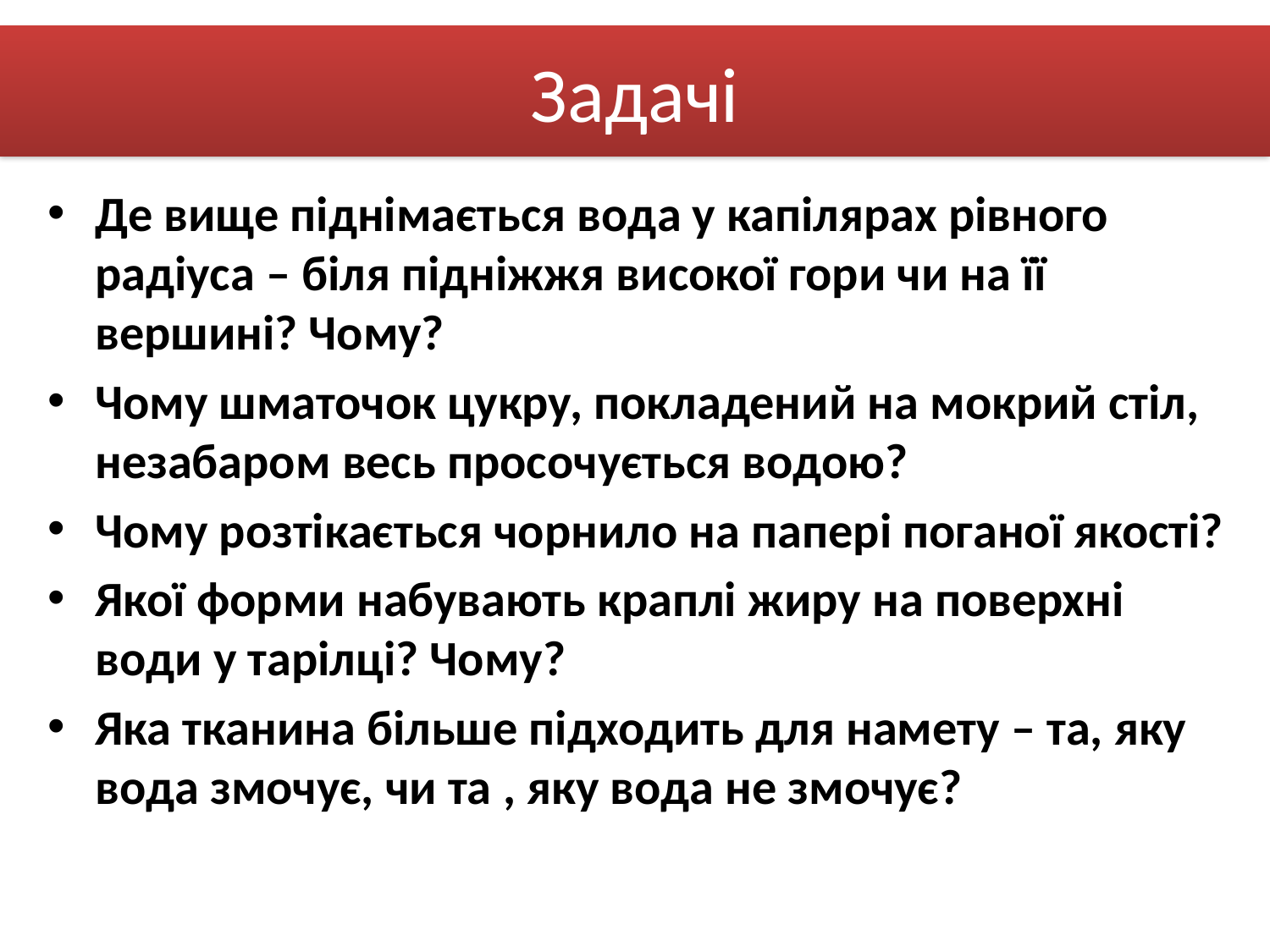

# Задачі
Де вище піднімається вода у капілярах рівного радіуса – біля підніжжя високої гори чи на її вершині? Чому?
Чому шматочок цукру, покладений на мокрий стіл, незабаром весь просочується водою?
Чому розтікається чорнило на папері поганої якості?
Якої форми набувають краплі жиру на поверхні води у тарілці? Чому?
Яка тканина більше підходить для намету – та, яку вода змочує, чи та , яку вода не змочує?